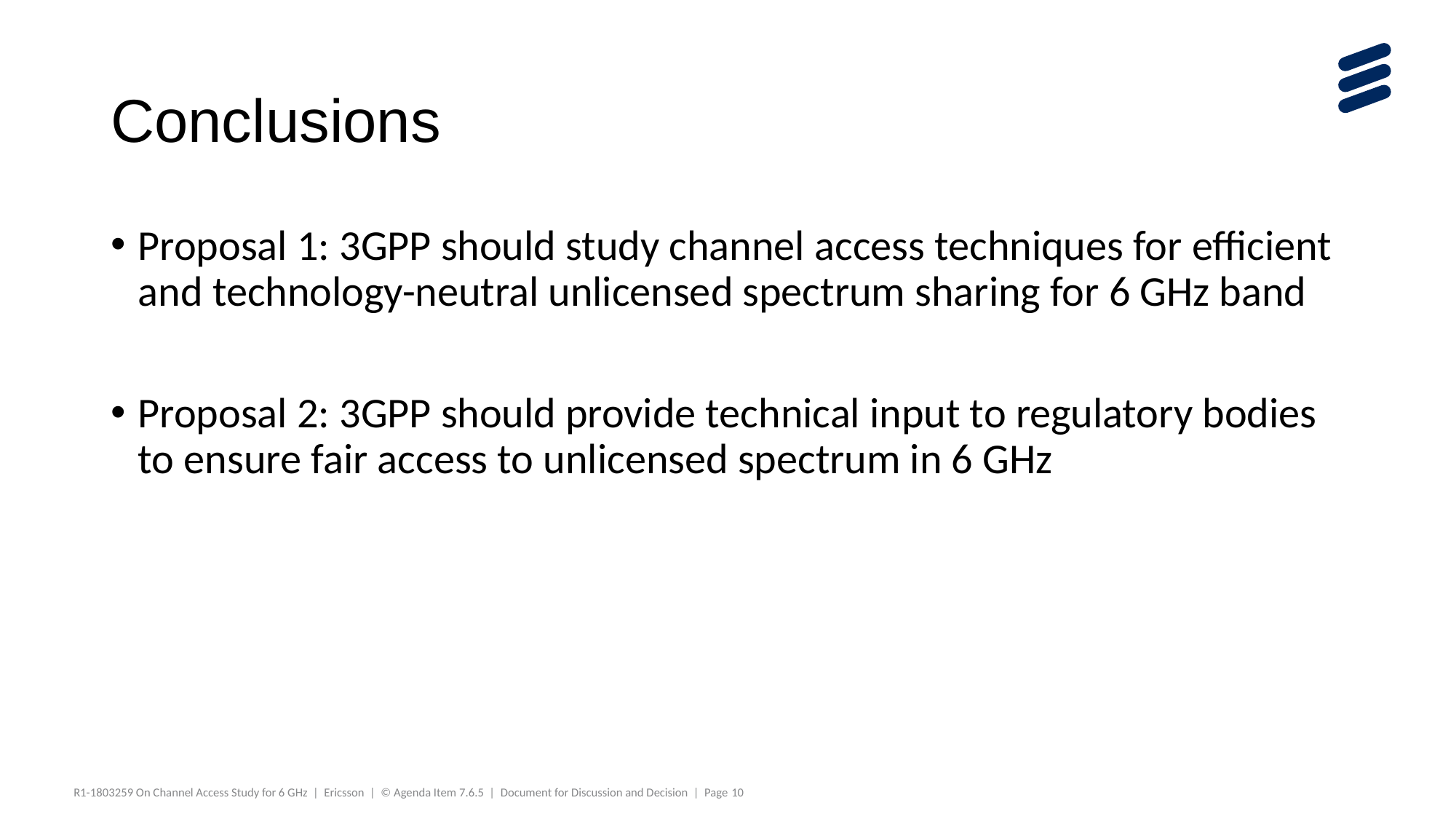

# Conclusions
Proposal 1: 3GPP should study channel access techniques for efficient and technology-neutral unlicensed spectrum sharing for 6 GHz band

Proposal 2: 3GPP should provide technical input to regulatory bodies to ensure fair access to unlicensed spectrum in 6 GHz